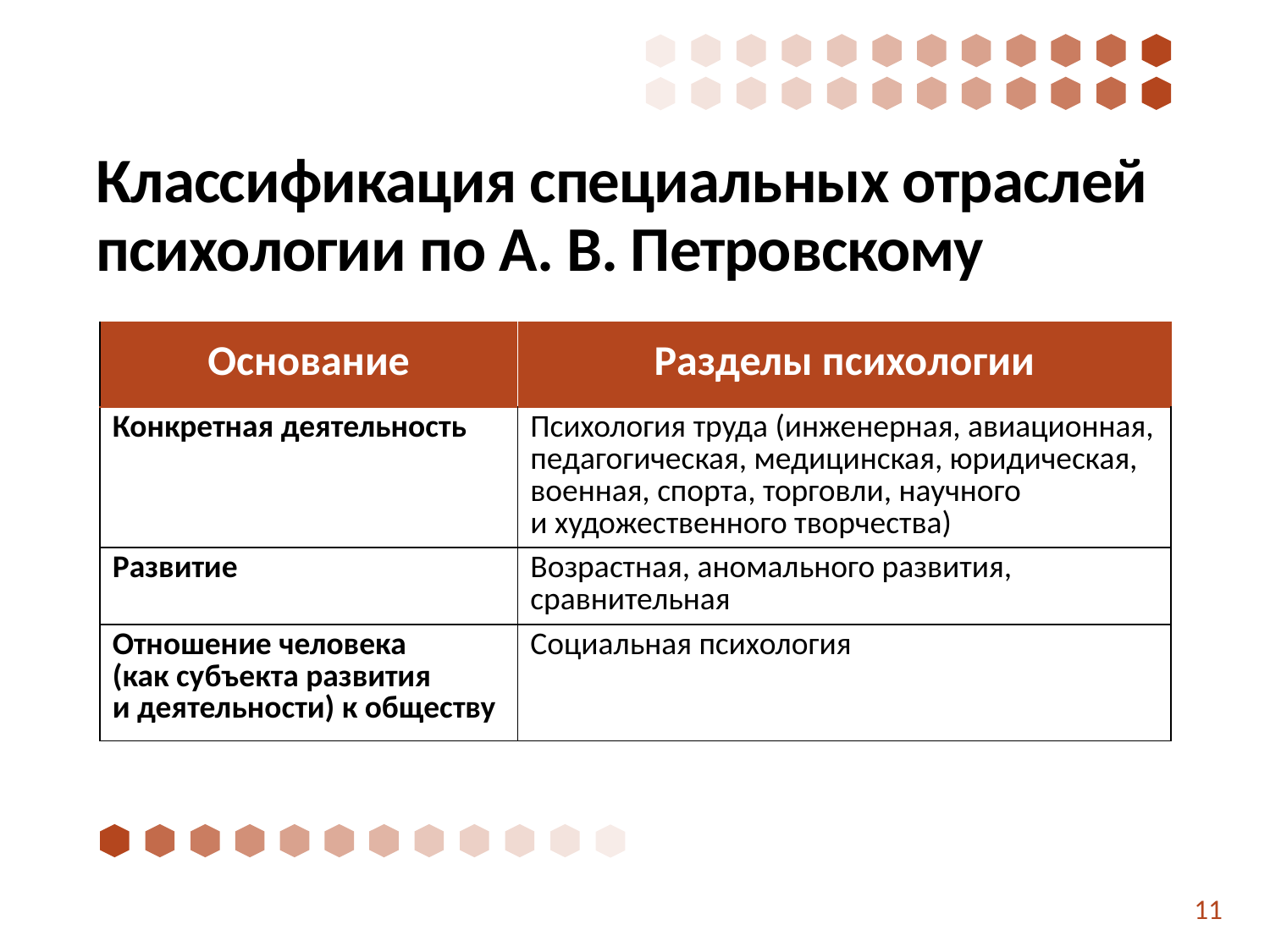

# Классификация специальных отраслей психологии по А. В. Петровскому
| Основание | Разделы психологии |
| --- | --- |
| Конкретная деятельность | Психология труда (инженерная, авиационная, педагогическая, медицинская, юридическая, военная, спорта, торговли, научного и художественного творчества) |
| Развитие | Возрастная, аномального развития, сравнительная |
| Отношение человека (как субъекта развития и деятельности) к обществу | Социальная психология |

11